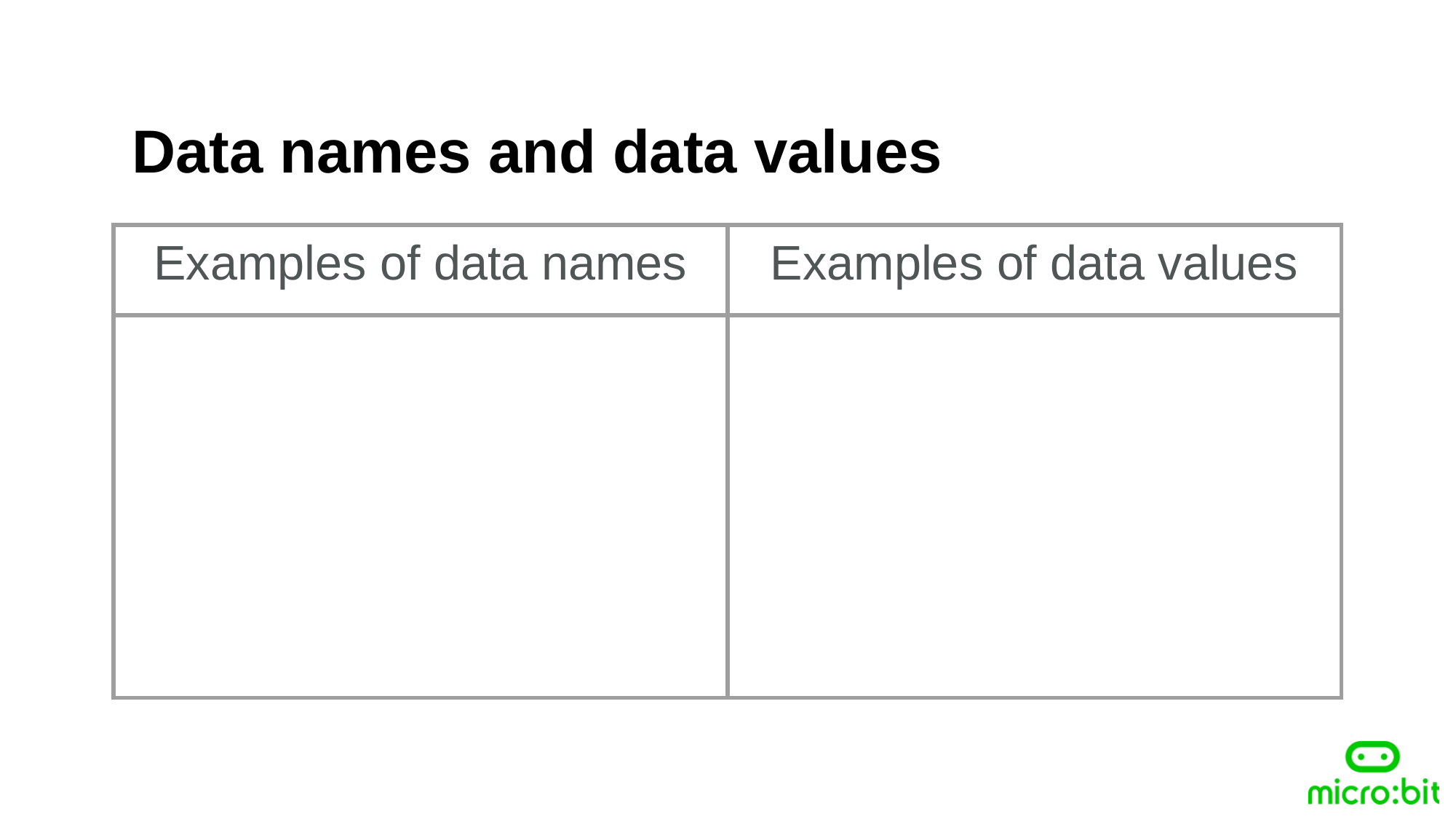

Data names and data values

| Examples of data names | Examples of data values |
| --- | --- |
|  |  |